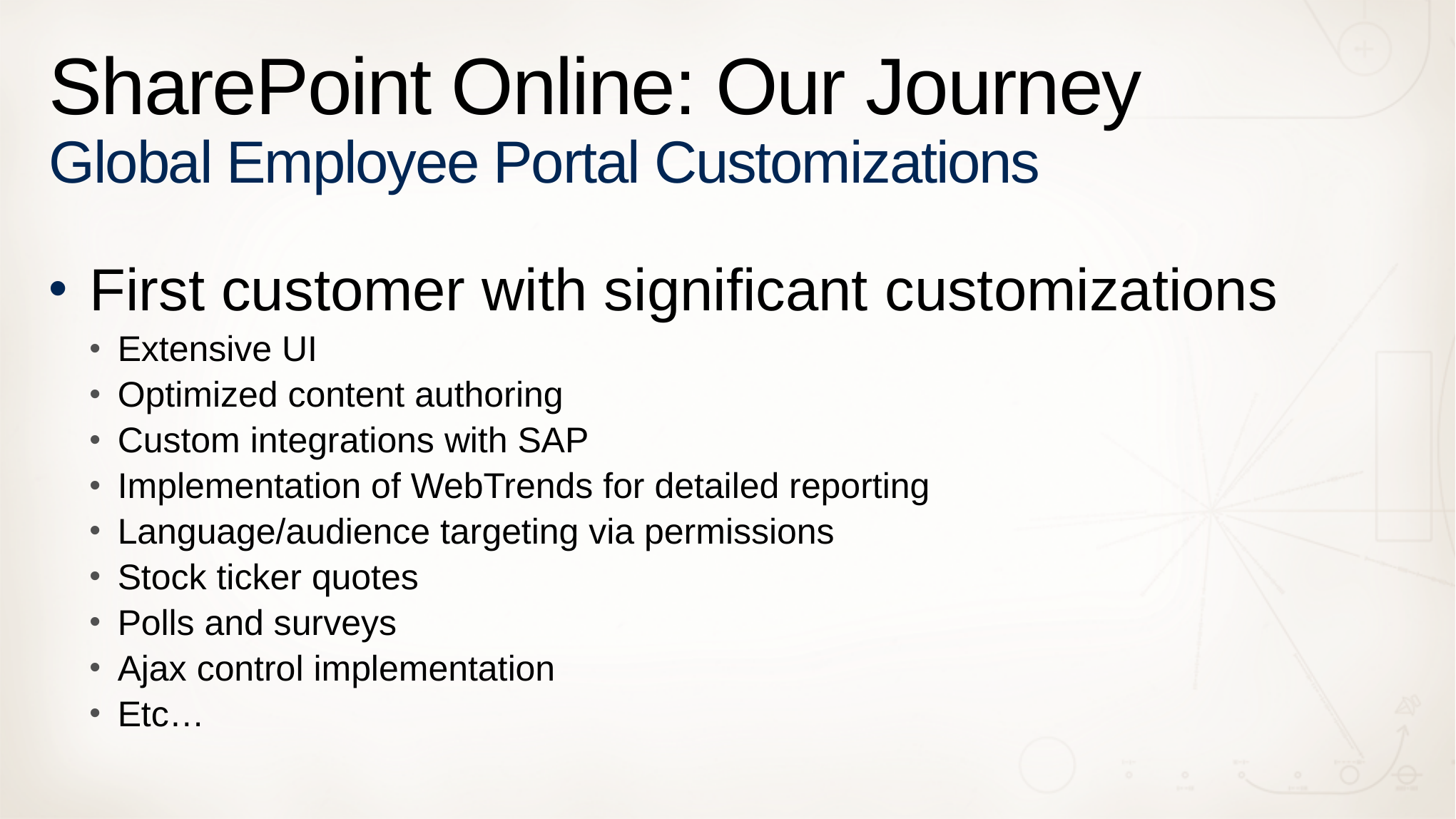

# SharePoint Online: Our Journey Global Employee Portal Customizations
First customer with significant customizations
Extensive UI
Optimized content authoring
Custom integrations with SAP
Implementation of WebTrends for detailed reporting
Language/audience targeting via permissions
Stock ticker quotes
Polls and surveys
Ajax control implementation
Etc…